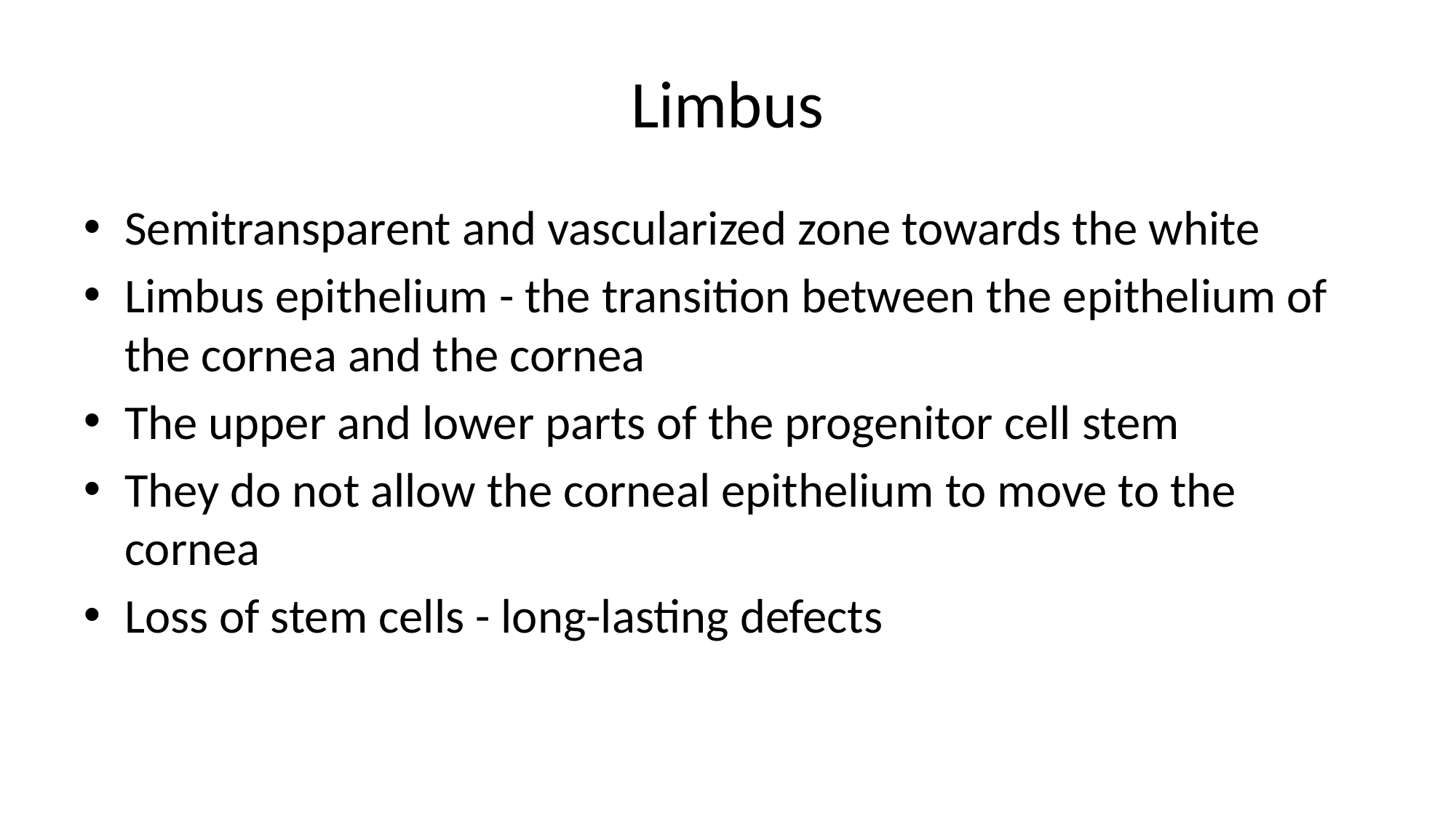

# Limbus
Semitransparent and vascularized zone towards the white
Limbus epithelium - the transition between the epithelium of the cornea and the cornea
The upper and lower parts of the progenitor cell stem
They do not allow the corneal epithelium to move to the cornea
Loss of stem cells - long-lasting defects